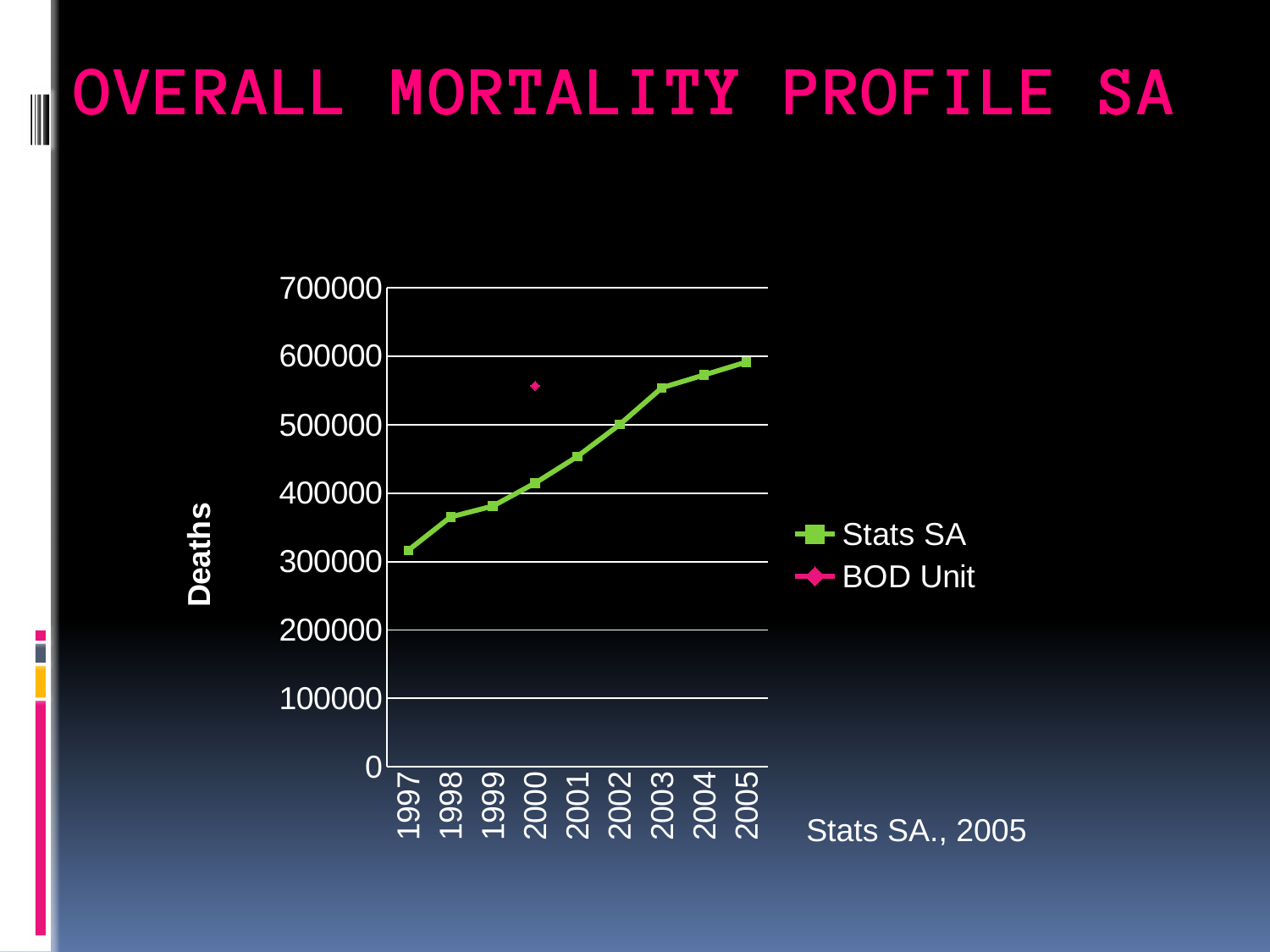

# OVERALL MORTALITY PROFILE SA

### Chart

| Category |  |  |
|---|---|---|
| 1997 | 316507.0 | None |
| 1998 | 365053.0 | None |
| 1999 | 380982.0 | None |
| 2000 | 414530.0 | 556585.0 |
| 2001 | 453404.0 | None |
| 2002 | 499925.0 | None |
| 2003 | 553718.0 | None |
| 2004 | 572350.0 | None |
| 2005 | 591213.0 | None |
Stats SA., 2005